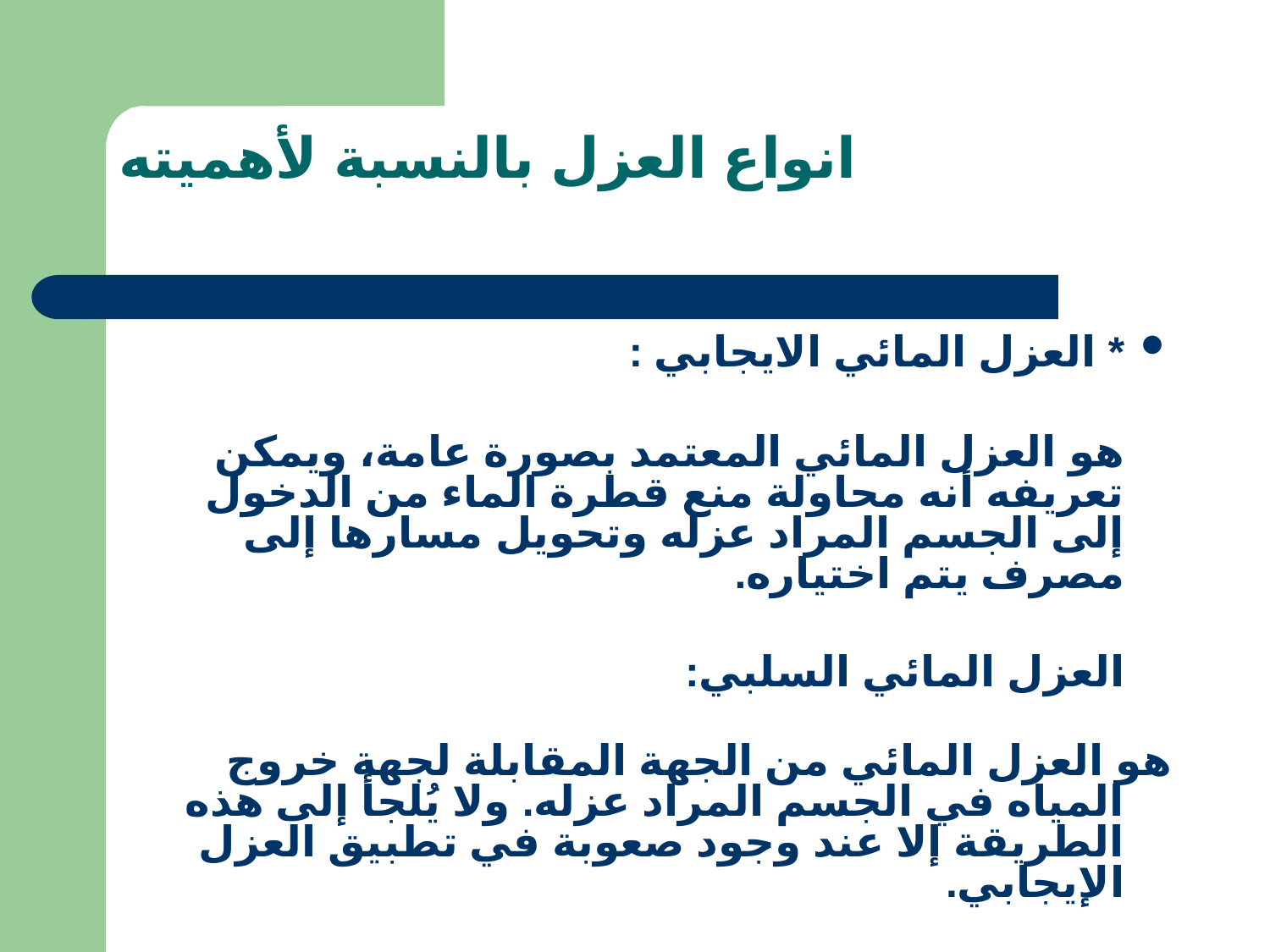

# انواع العزل بالنسبة لأهميته
* العزل المائي الايجابي :
    هو العزل المائي المعتمد بصورة عامة، ويمكن تعريفه أنه محاولة منع قطرة الماء من الدخول إلى الجسم المراد عزله وتحويل مسارها إلى مصرف يتم اختياره.

    العزل المائي السلبي:
هو العزل المائي من الجهة المقابلة لجهة خروج المياه في الجسم المراد عزله. ولا يُلجأ إلى هذه الطريقة إلا عند وجود صعوبة في تطبيق العزل الإيجابي.